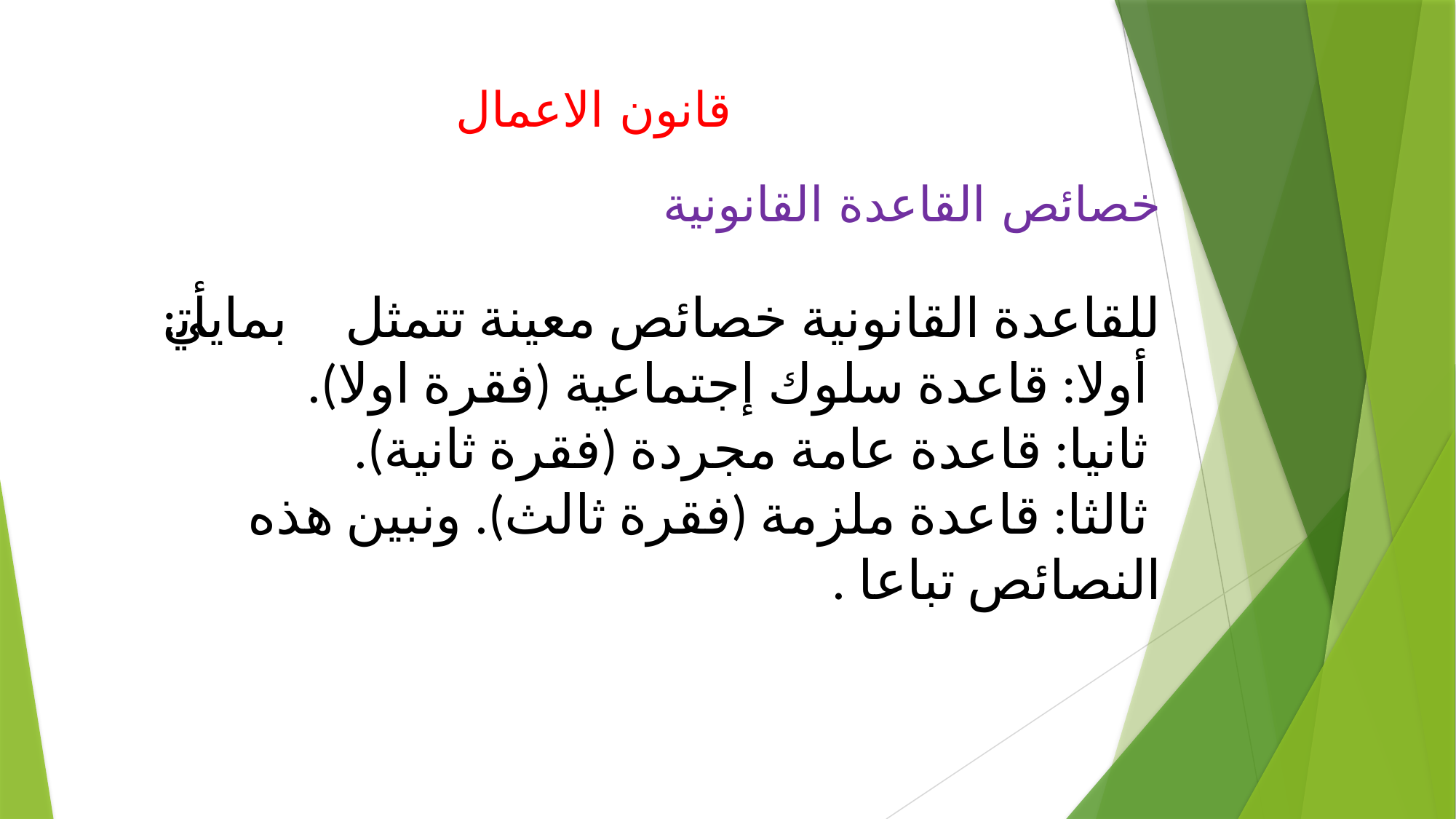

# قانون الاعمال
خصائص القاعدة القانونية
للقاعدة القانونية خصائص معينة تتمثل بمايأتي:۔
 أولا: قاعدة سلوك إجتماعية (فقرة اولا).
 ثانيا: قاعدة عامة مجردة (فقرة ثانية).
 ثالثا: قاعدة ملزمة (فقرة ثالث). ونبين هذه النصائص تباعا .